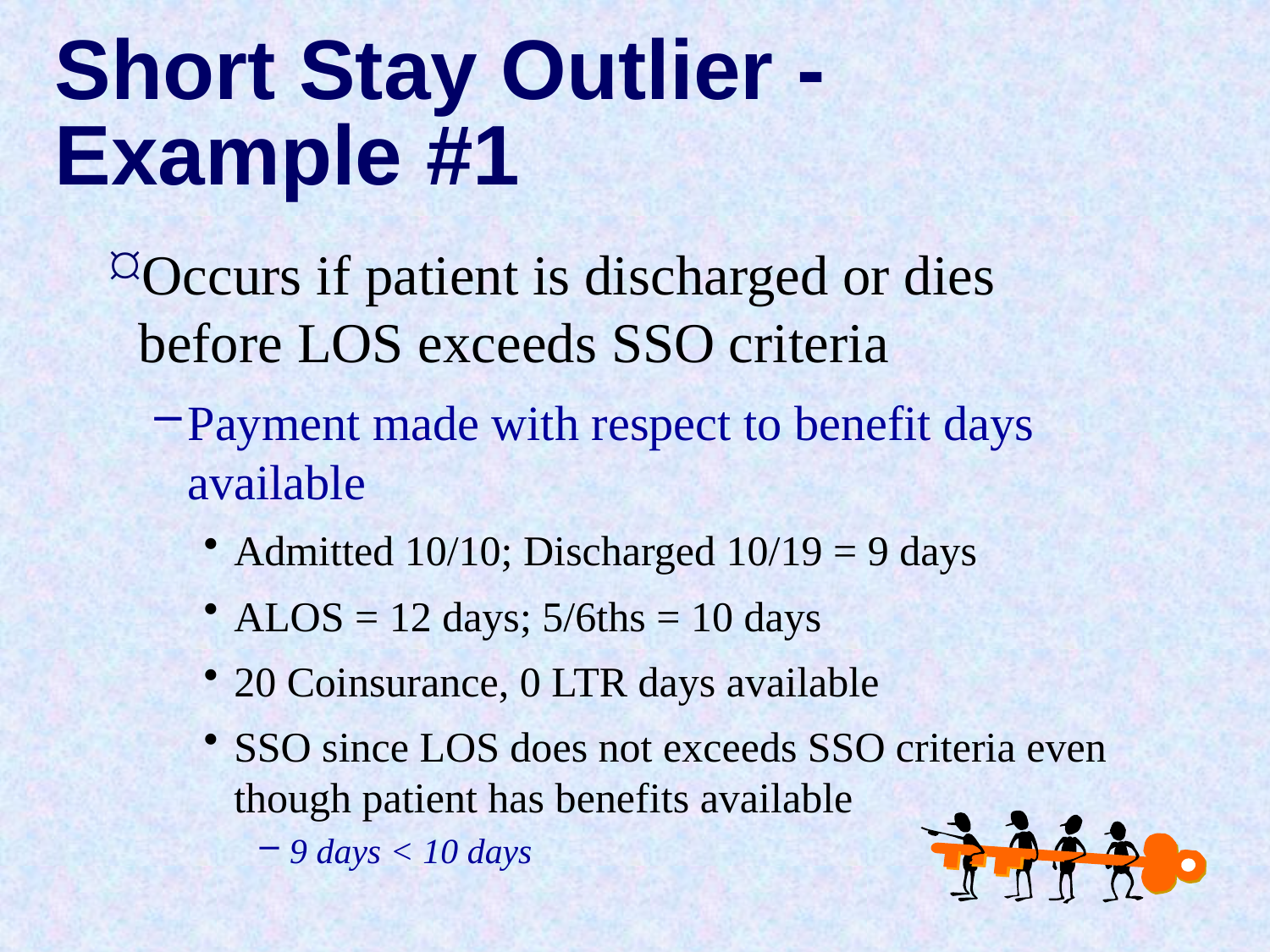

# Short Stay Outlier - Example #1
Occurs if patient is discharged or dies before LOS exceeds SSO criteria
Payment made with respect to benefit days available
Admitted 10/10; Discharged 10/19 = 9 days
ALOS = 12 days; 5/6ths = 10 days
20 Coinsurance, 0 LTR days available
SSO since LOS does not exceeds SSO criteria even though patient has benefits available
9 days < 10 days